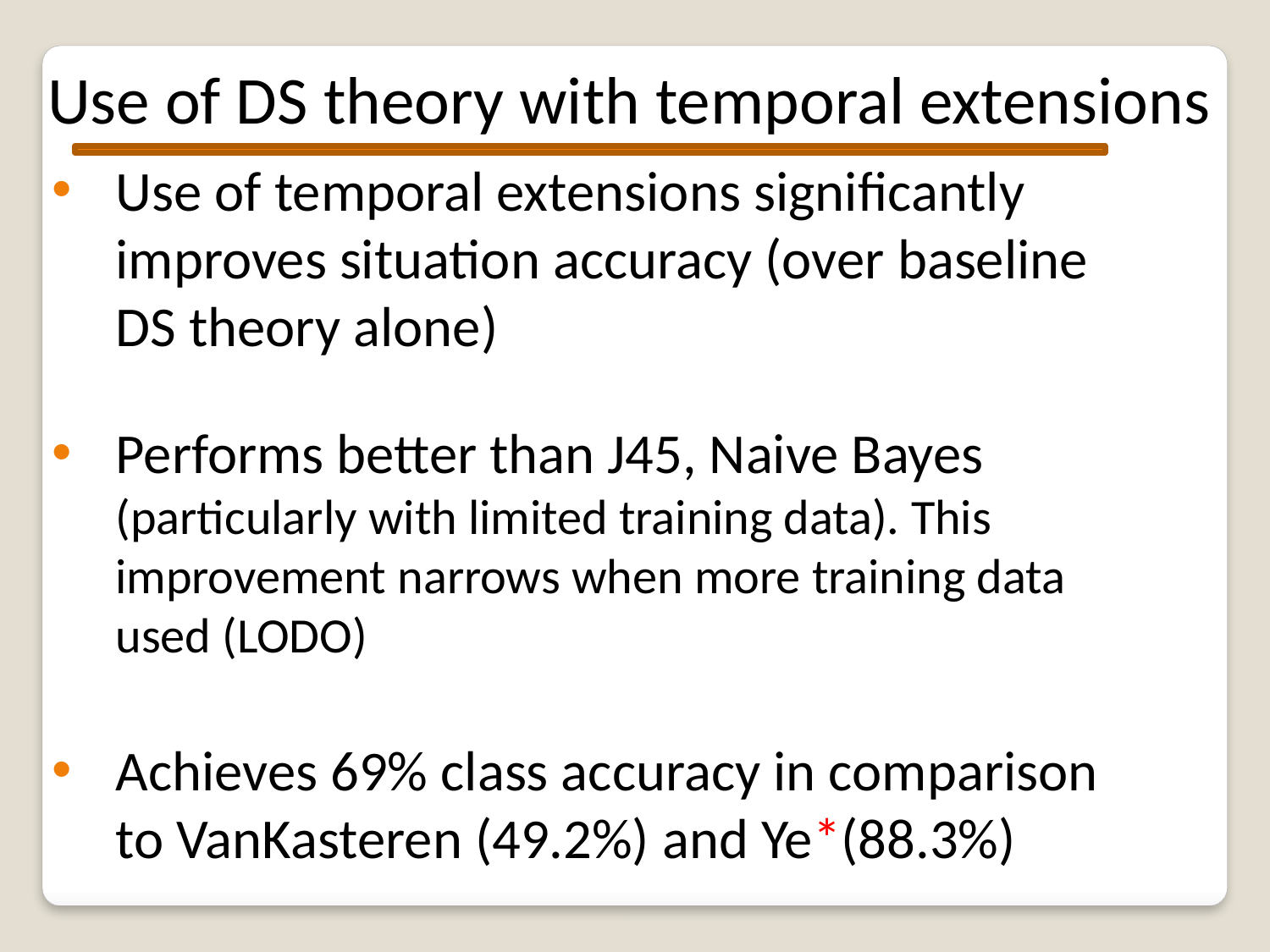

Use of DS theory with temporal extensions

Use of temporal extensions significantly improves situation accuracy (over baseline DS theory alone)

Performs better than J45, Naive Bayes (particularly with limited training data). This improvement narrows when more training data used (LODO)
Achieves 69% class accuracy in comparison to VanKasteren (49.2%) and Ye*(88.3%)